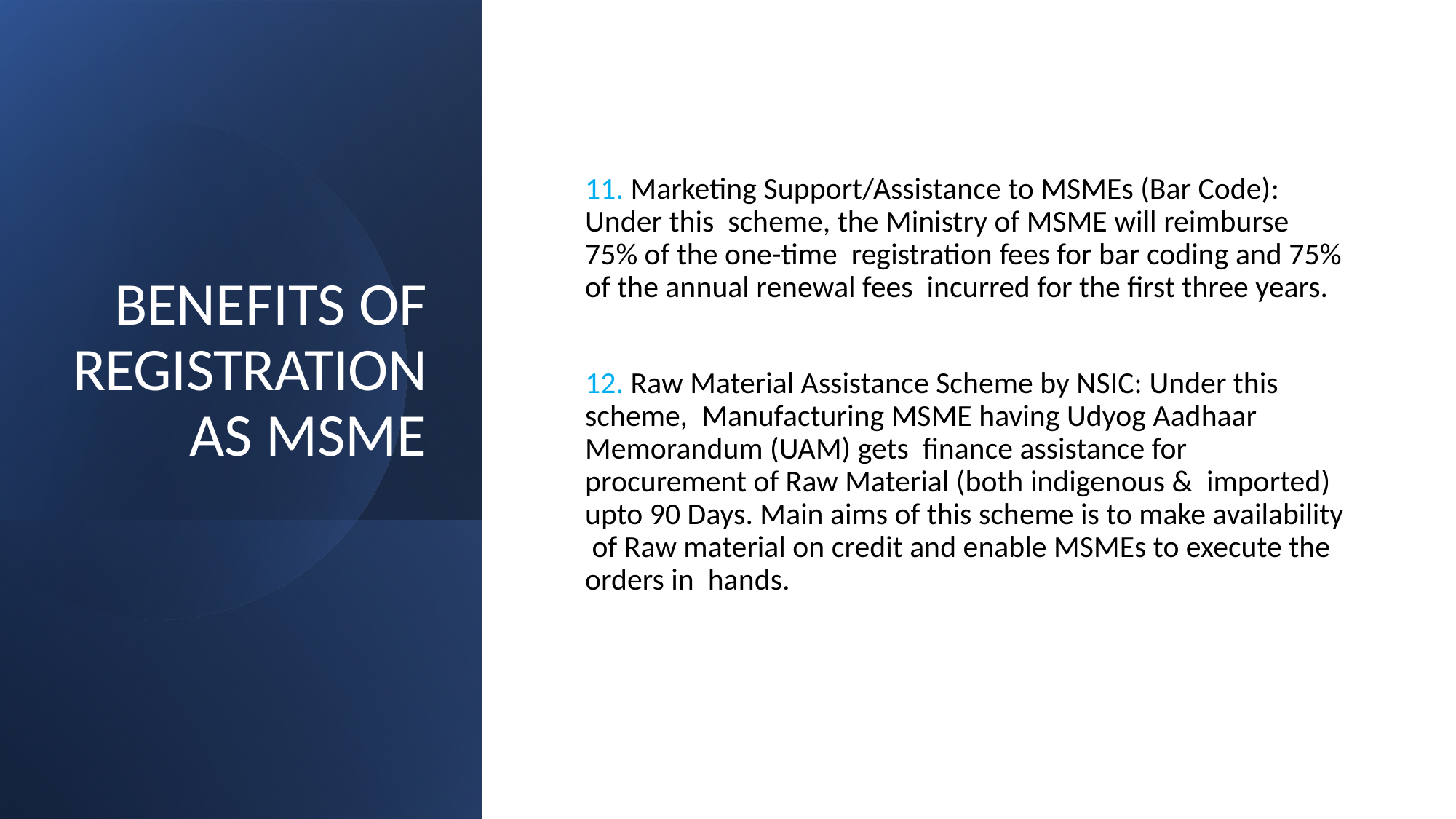

# BENEFITS OF REGISTRATION AS MSME
11. Marketing Support/Assistance to MSMEs (Bar Code): Under this  scheme, the Ministry of MSME will reimburse 75% of the one-time  registration fees for bar coding and 75% of the annual renewal fees  incurred for the first three years.

12. Raw Material Assistance Scheme by NSIC: Under this scheme,  Manufacturing MSME having Udyog Aadhaar Memorandum (UAM) gets  finance assistance for procurement of Raw Material (both indigenous &  imported) upto 90 Days. Main aims of this scheme is to make availability  of Raw material on credit and enable MSMEs to execute the orders in  hands.